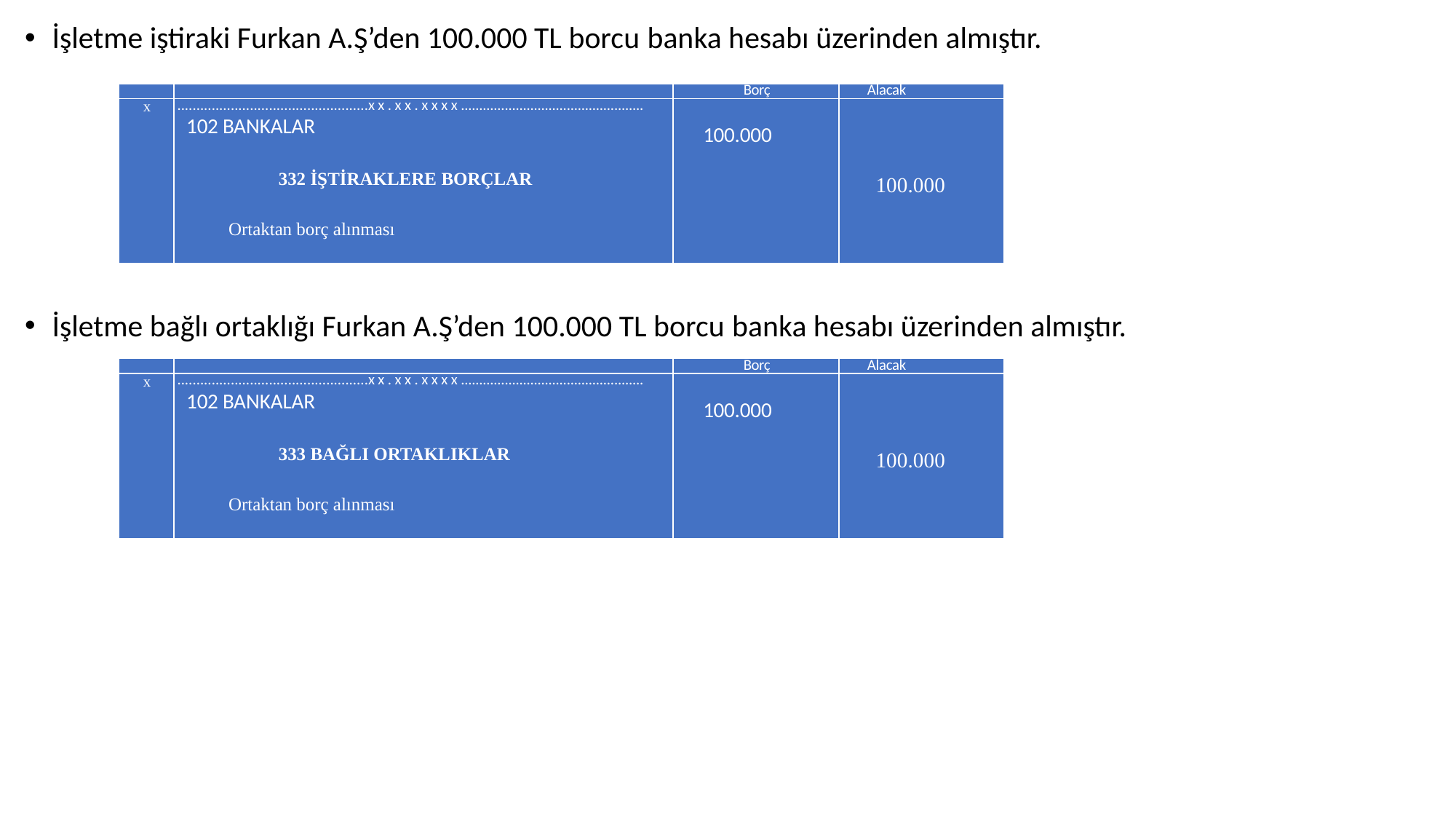

İşletme iştiraki Furkan A.Ş’den 100.000 TL borcu banka hesabı üzerinden almıştır.

İşletme bağlı ortaklığı Furkan A.Ş’den 100.000 TL borcu banka hesabı üzerinden almıştır.

|  |  | Borç | Alacak |
| --- | --- | --- | --- |
| x | ..................................................xx.xx.xxxx.................................................. 102 BANKALAR 332 İŞTİRAKLERE BORÇLAR Ortaktan borç alınması | 100.000 | 100.000 |
|  |  | Borç | Alacak |
| --- | --- | --- | --- |
| x | ..................................................xx.xx.xxxx.................................................. 102 BANKALAR 333 BAĞLI ORTAKLIKLAR Ortaktan borç alınması | 100.000 | 100.000 |